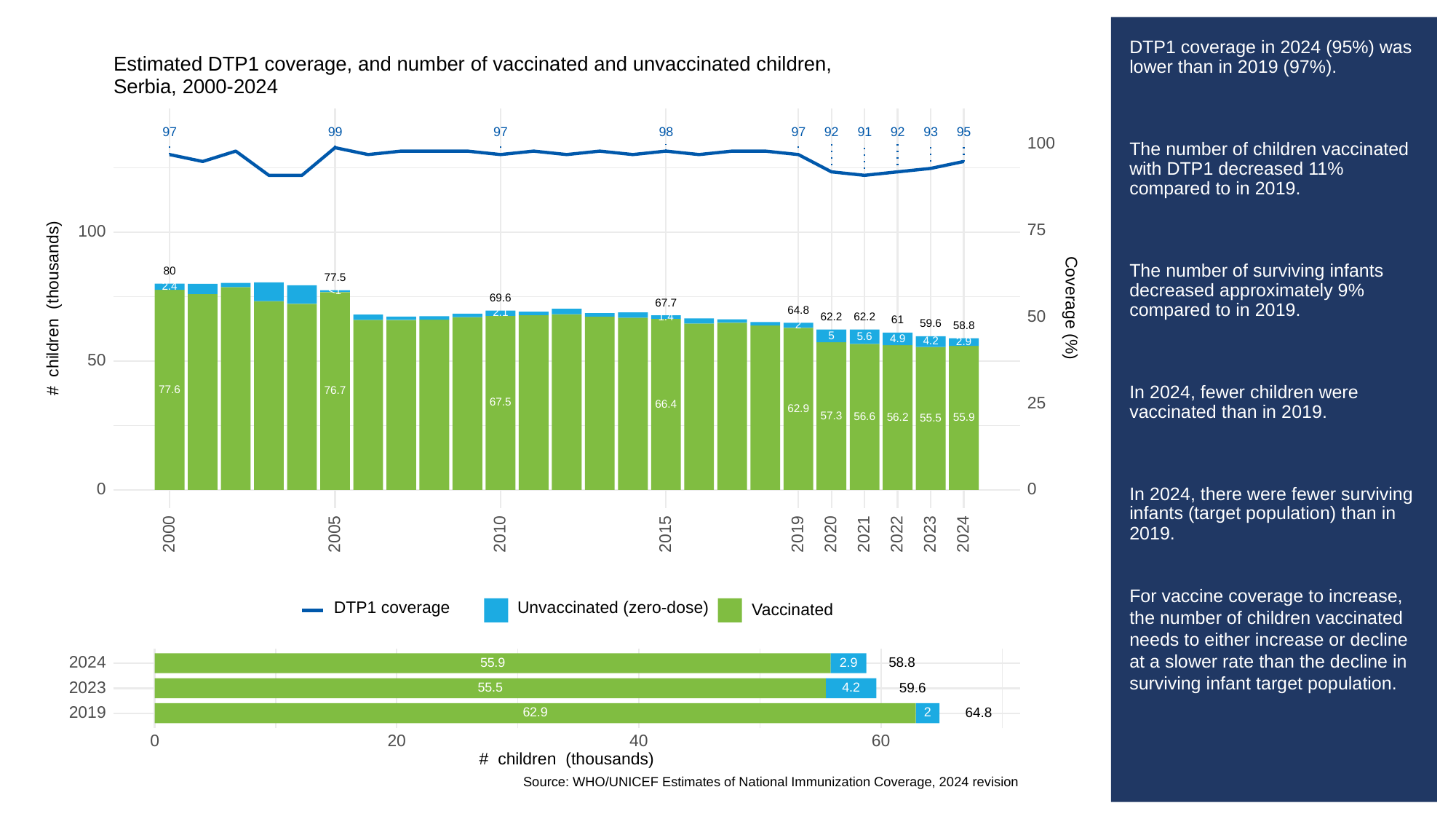

# DTP1 coverage in 2024 (95%) was lower than in 2019 (97%).

The number of children vaccinated with DTP1 decreased 11% compared to in 2019.

The number of surviving infants decreased approximately 9% compared to in 2019.

In 2024, fewer children were vaccinated than in 2019.

In 2024, there were fewer surviving infants (target population) than in 2019.

For vaccine coverage to increase, the number of children vaccinated needs to either increase or decline at a slower rate than the decline in surviving infant target population.

Estimated DTP1 coverage, and number of vaccinated and unvaccinated children,
Serbia, 2000-2024

93
97
99
97
98
97
92
91
92
95
100

75
100

80
77.5

2.4

<1

69.6

67.7
#  children  (thousands)
Coverage (%)

64.8

2.1

50

1.4

62.2
62.2

61

59.6

2
58.8

5
5.6

4.9

4.2
2.9

50

77.6
76.7
25
67.5
66.4
62.9
57.3
56.6
56.2
55.9
55.5

0
0

2023
2000
2005
2010
2015
2019
2020
2021
2022
2024

Unvaccinated (zero-dose)
DTP1 coverage
Vaccinated

2024
58.8
55.9
2.9

2023
59.6
4.2
55.5

2019
64.8
62.9
2

0
20
40
60
#  children  (thousands)
Source: WHO/UNICEF Estimates of National Immunization Coverage, 2024 revision